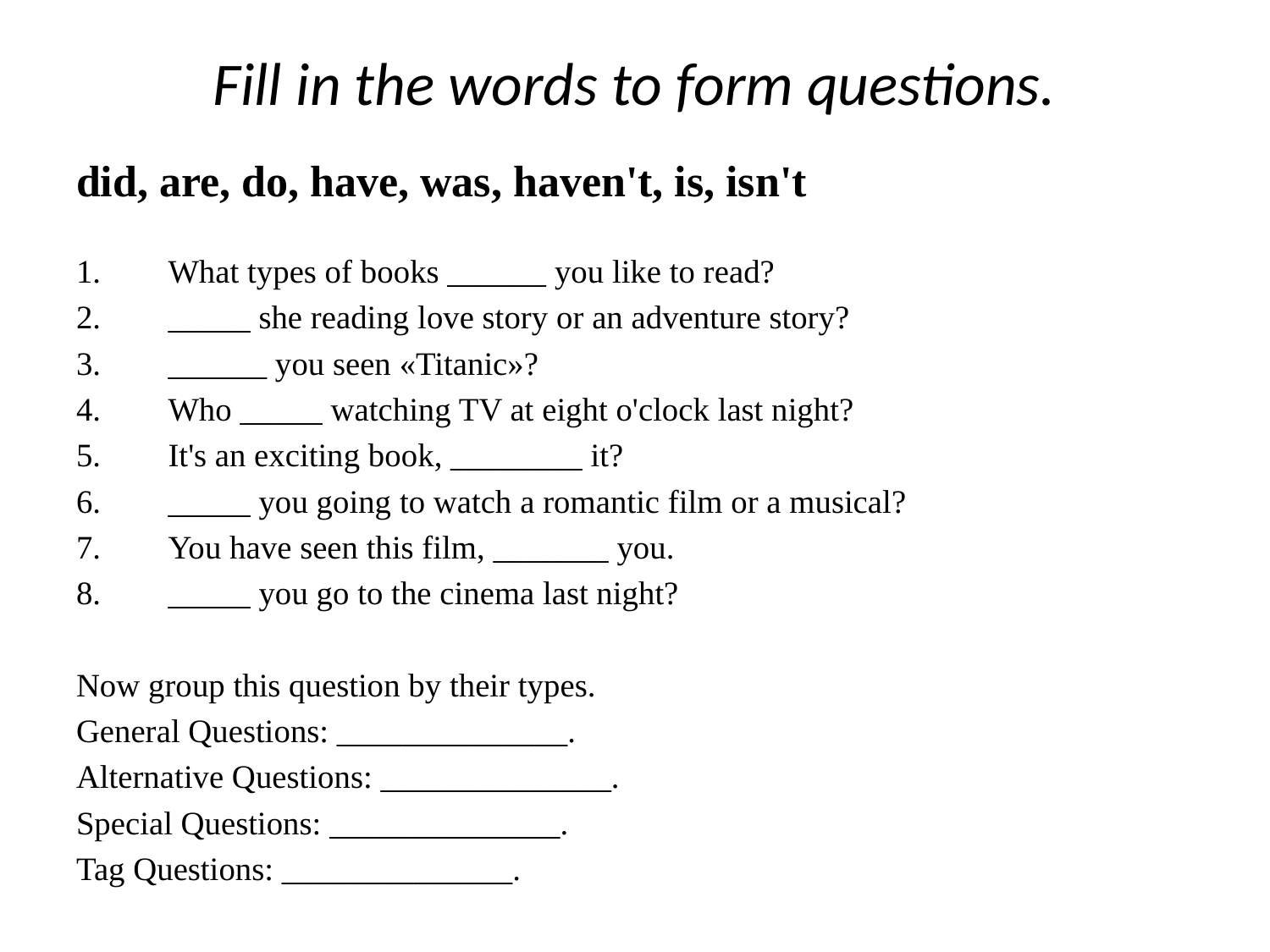

# Fill in the words to form questions.
did, are, do, have, was, haven't, is, isn't

What types of books ______ you like to read?
_____ she reading love story or an adventure story?
______ you seen «Titanic»?
Who _____ watching TV at eight o'clock last night?
It's an exciting book, ________ it?
_____ you going to watch a romantic film or a musical?
You have seen this film, _______ you.
_____ you go to the cinema last night?

Now group this question by their types.
General Questions: ______________.
Alternative Questions: ______________.
Special Questions: ______________.
Tag Questions: ______________.